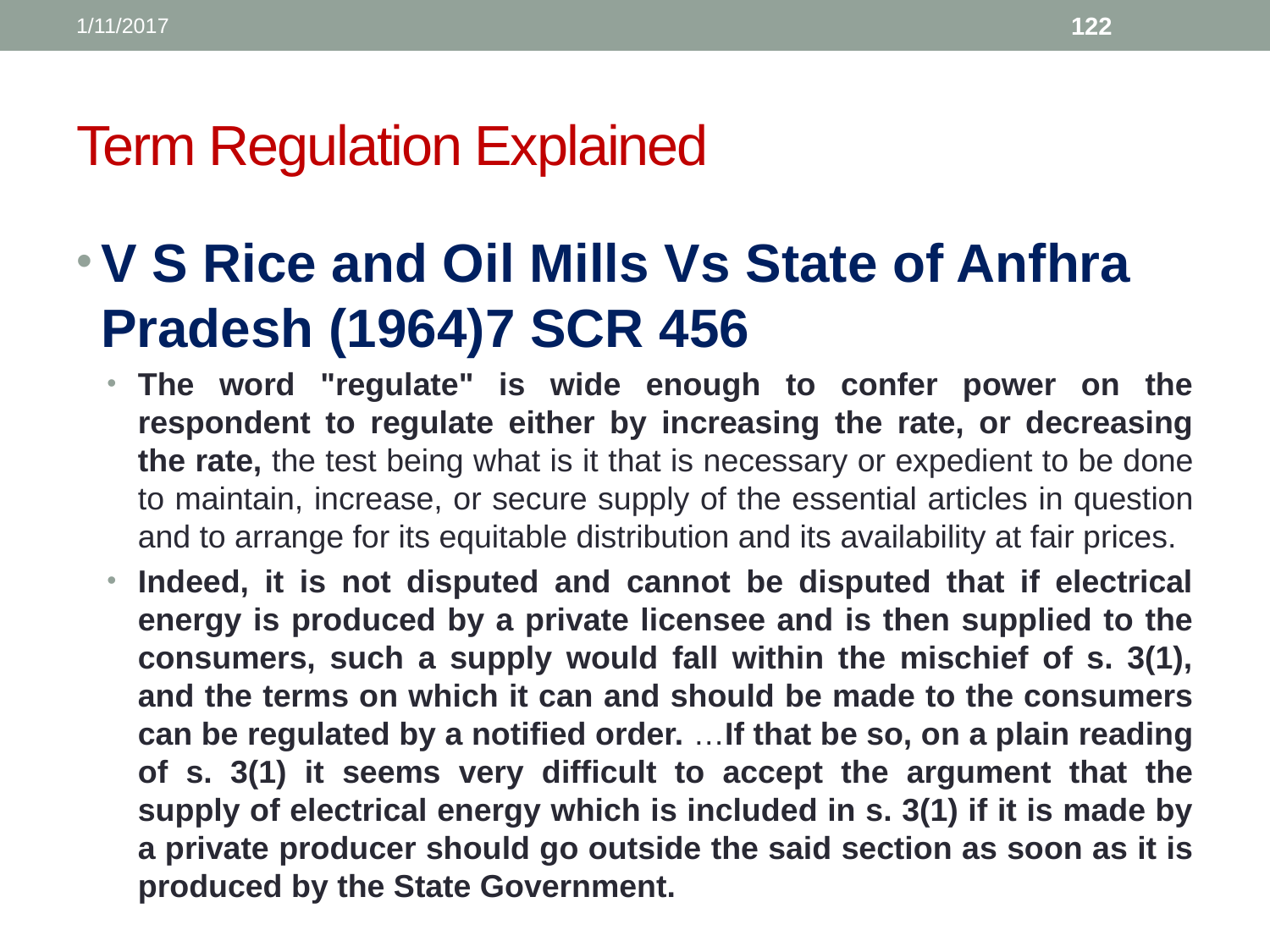

1/11/2017
122
# Term Regulation Explained
V S Rice and Oil Mills Vs State of Anfhra Pradesh (1964)7 SCR 456
The word "regulate" is wide enough to confer power on the respondent to regulate either by increasing the rate, or decreasing the rate, the test being what is it that is necessary or expedient to be done to maintain, increase, or secure supply of the essential articles in question and to arrange for its equitable distribution and its availability at fair prices.
Indeed, it is not disputed and cannot be disputed that if electrical energy is produced by a private licensee and is then supplied to the consumers, such a supply would fall within the mischief of s. 3(1), and the terms on which it can and should be made to the consumers can be regulated by a notified order. …If that be so, on a plain reading of s. 3(1) it seems very difficult to accept the argument that the supply of electrical energy which is included in s. 3(1) if it is made by a private producer should go outside the said section as soon as it is produced by the State Government.